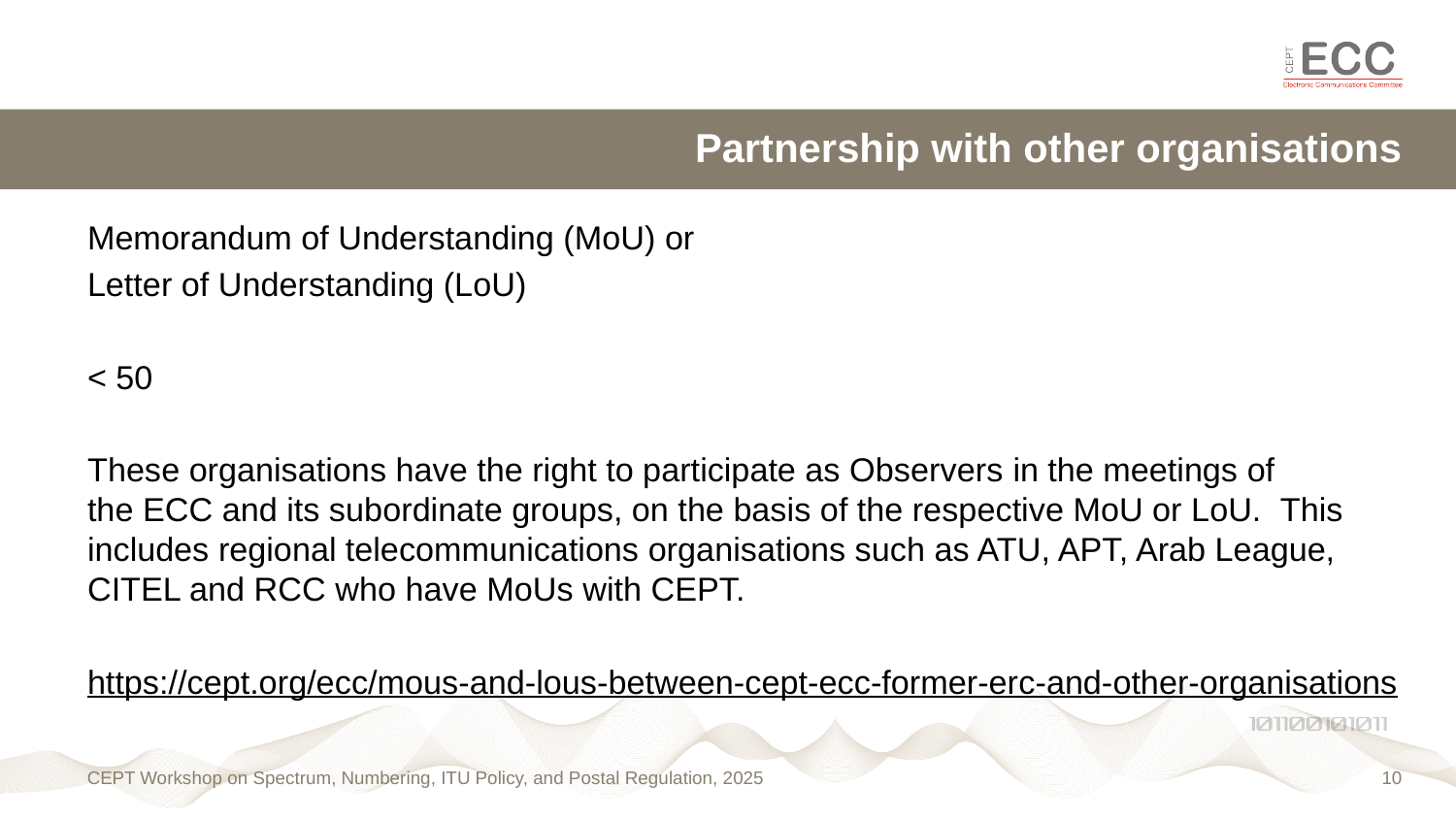

# Partnership with other organisations
Memorandum of Understanding (MoU) or
Letter of Understanding (LoU)

< 50

These organisations have the right to participate as Observers in the meetings of the ECC and its subordinate groups, on the basis of the respective MoU or LoU.  This includes regional telecommunications organisations such as ATU, APT, Arab League, CITEL and RCC who have MoUs with CEPT.

https://cept.org/ecc/mous-and-lous-between-cept-ecc-former-erc-and-other-organisations

CEPT Workshop on Spectrum, Numbering, ITU Policy, and Postal Regulation, 2025
10